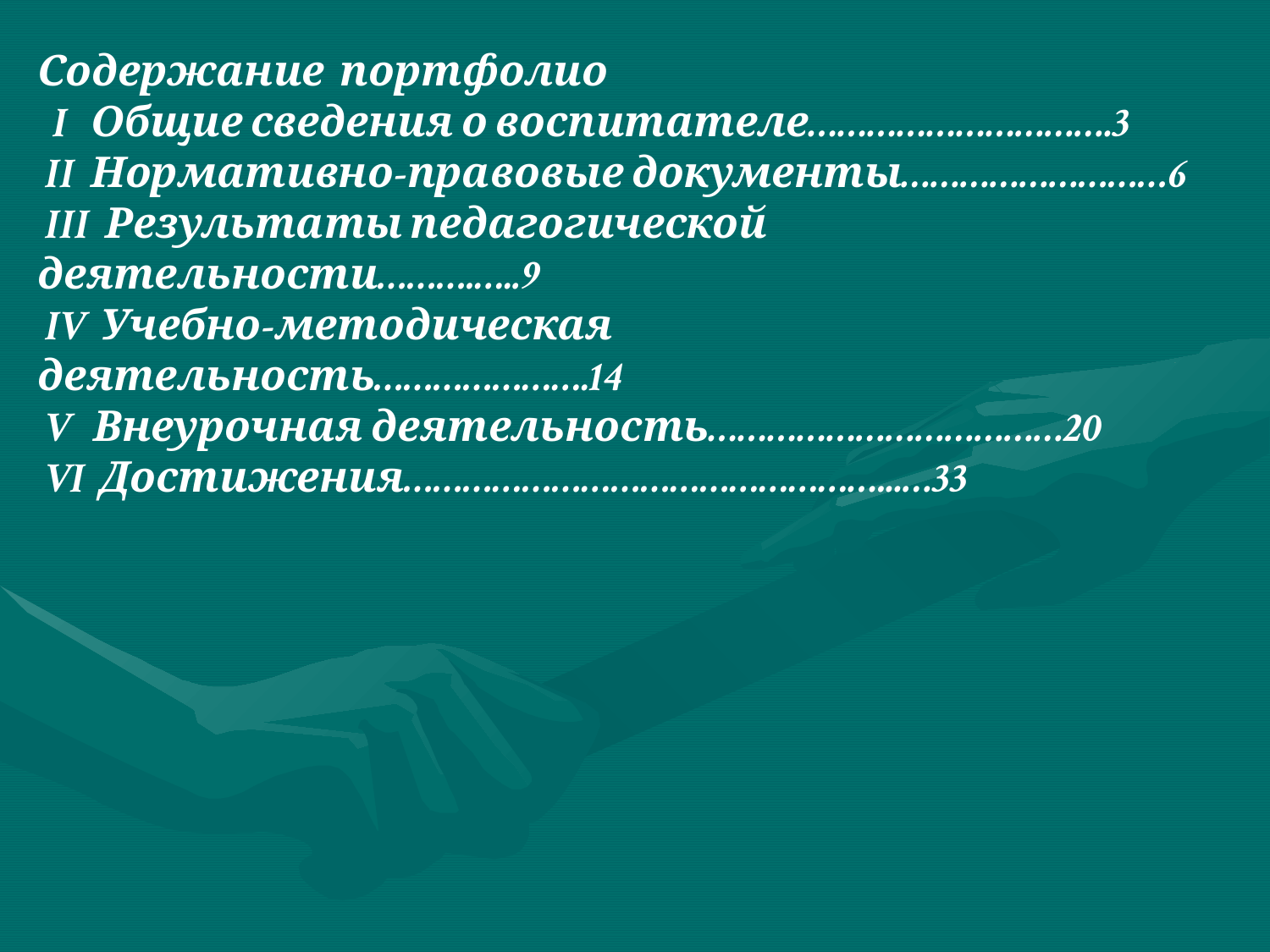

Содержание  портфолио
  I   Общие сведения о воспитателе………………………….3
 II  Нормативно-правовые документы………………………6
 III  Результаты педагогической деятельности……….…..9
 IV  Учебно-методическая деятельность………………….14
 V   Внеурочная деятельность………………………………20
 VI  Достижения…………………………………………...…33